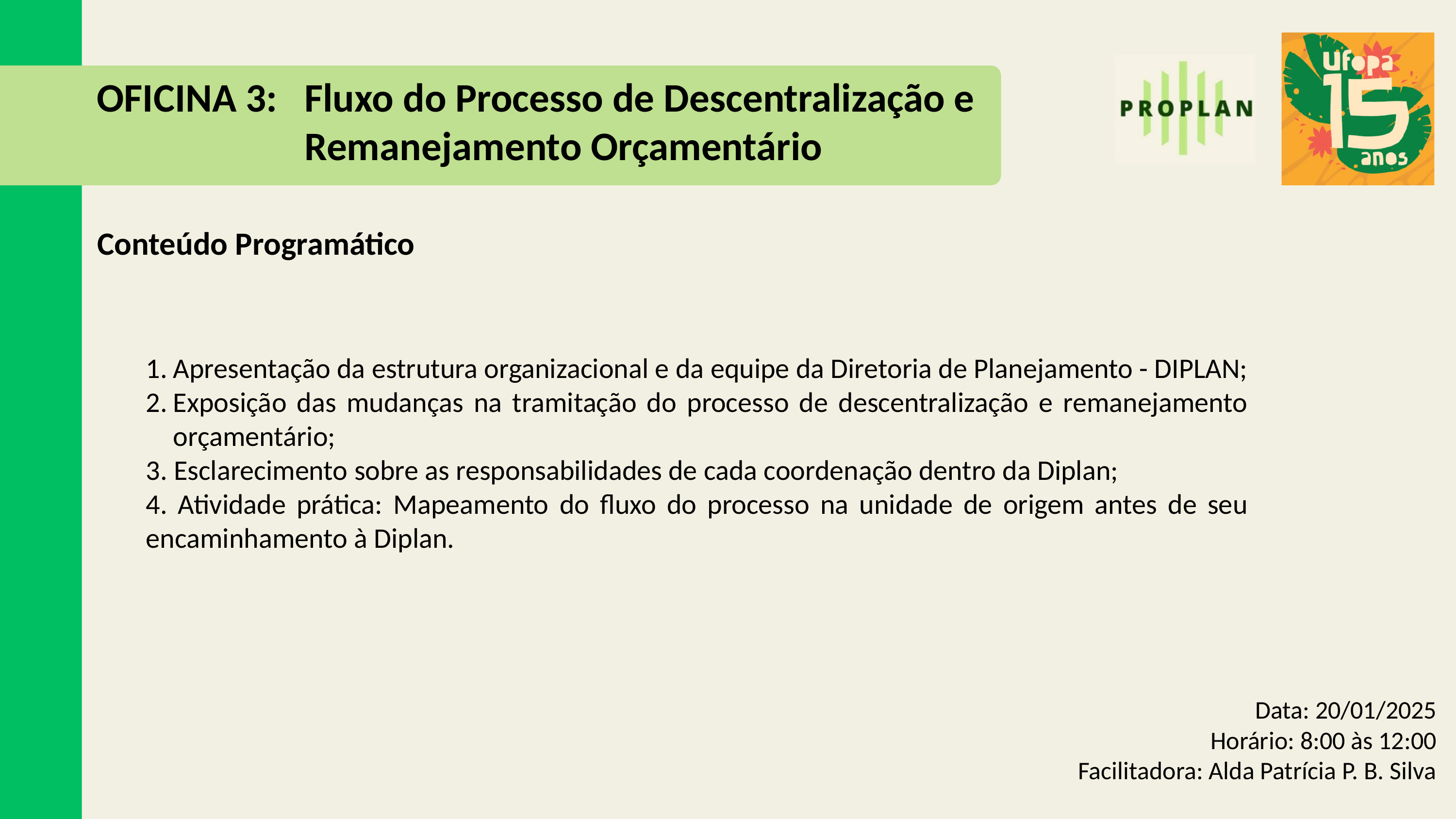

OFICINA 3:
Fluxo do Processo de Descentralização e
Remanejamento Orçamentário

Conteúdo Programático

Apresentação da estrutura organizacional e da equipe da Diretoria de Planejamento - DIPLAN;
Exposição das mudanças na tramitação do processo de descentralização e remanejamento orçamentário;
3. Esclarecimento sobre as responsabilidades de cada coordenação dentro da Diplan;
4. Atividade prática: Mapeamento do fluxo do processo na unidade de origem antes de seu encaminhamento à Diplan.

Data: 20/01/2025
Horário: 8:00 às 12:00
Facilitadora: Alda Patrícia P. B. Silva